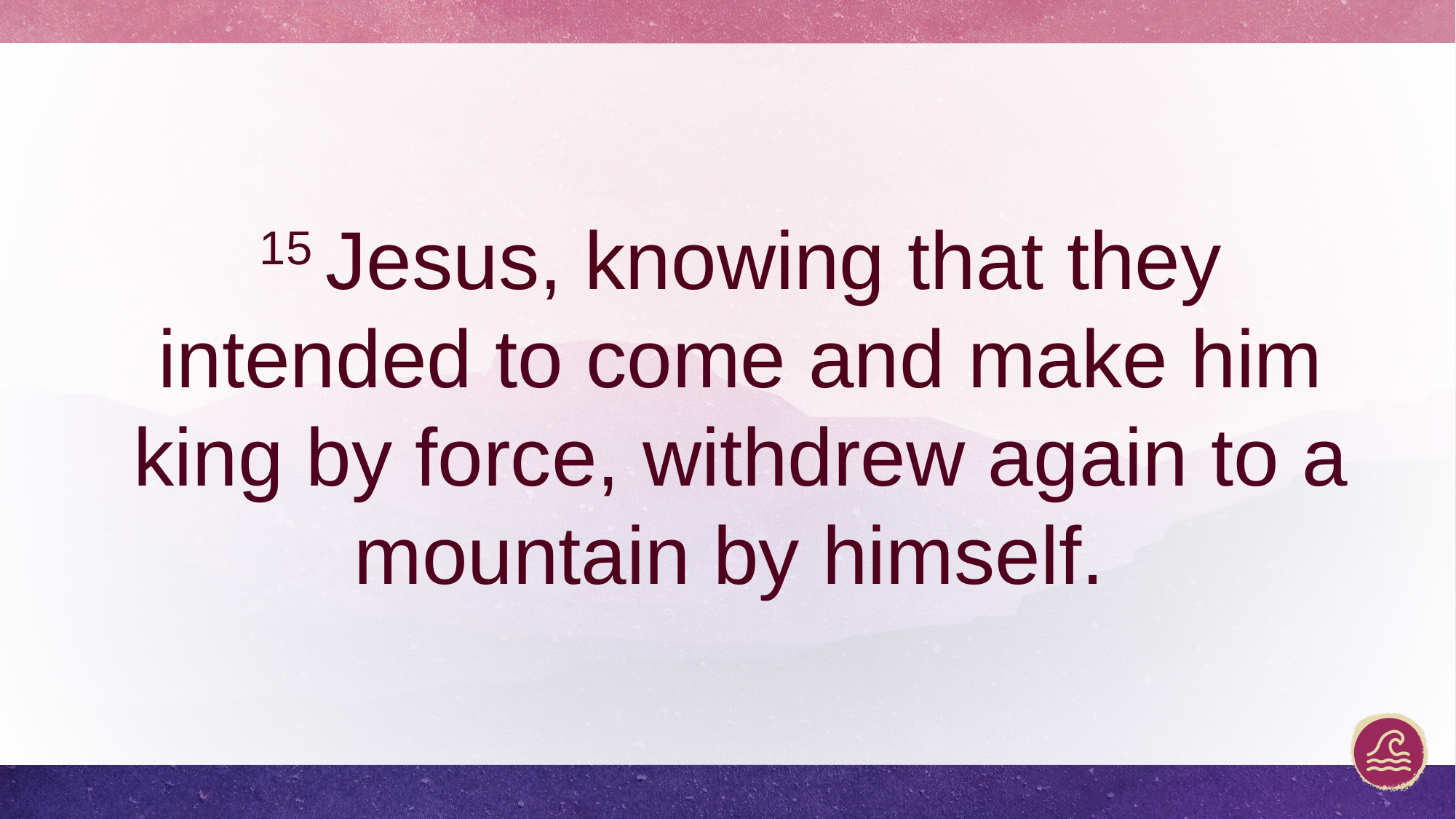

15 Jesus, knowing that they intended to come and make him king by force, withdrew again to a mountain by himself.